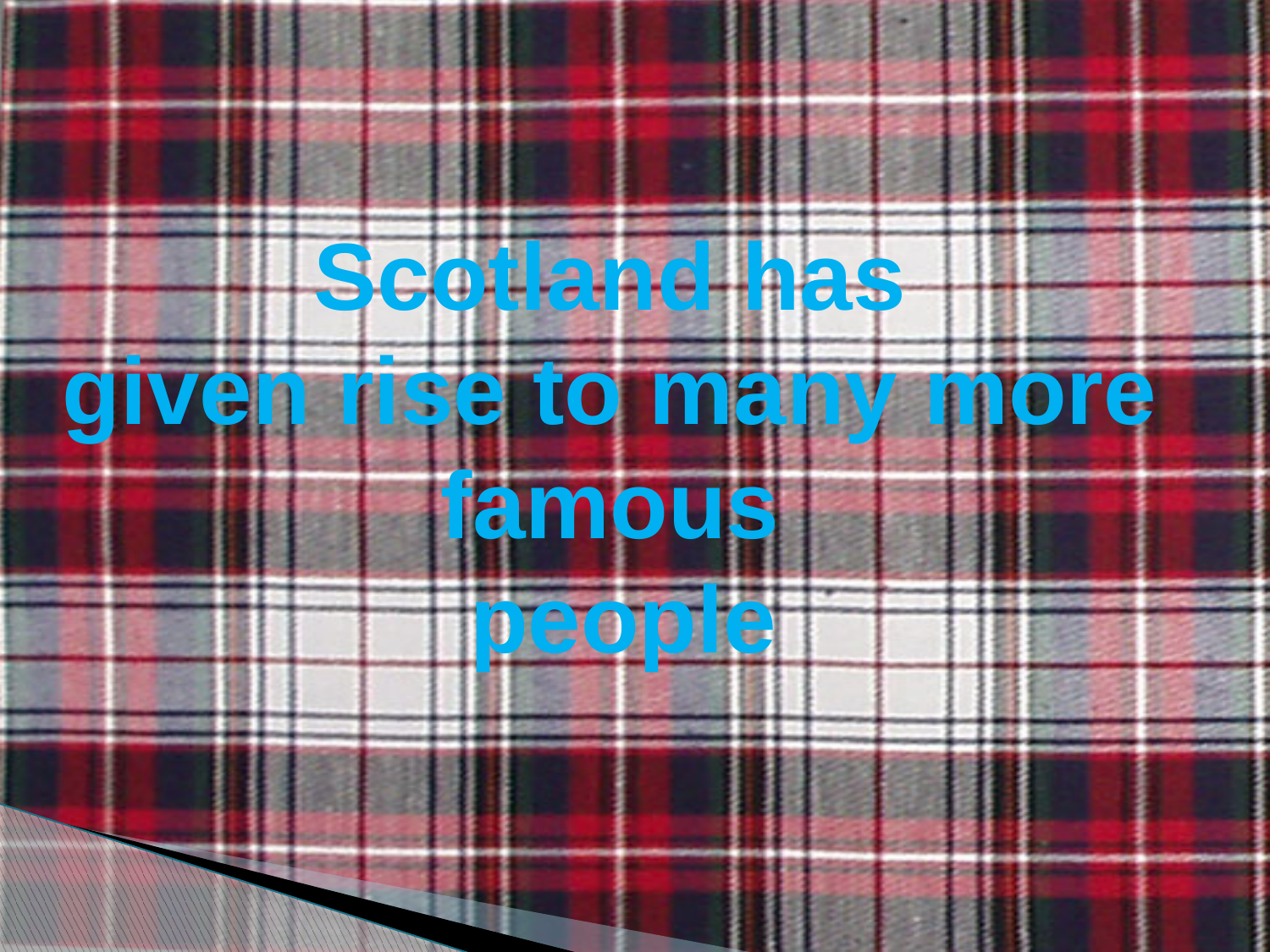

Scotland has
 given rise to many more
famous
 people